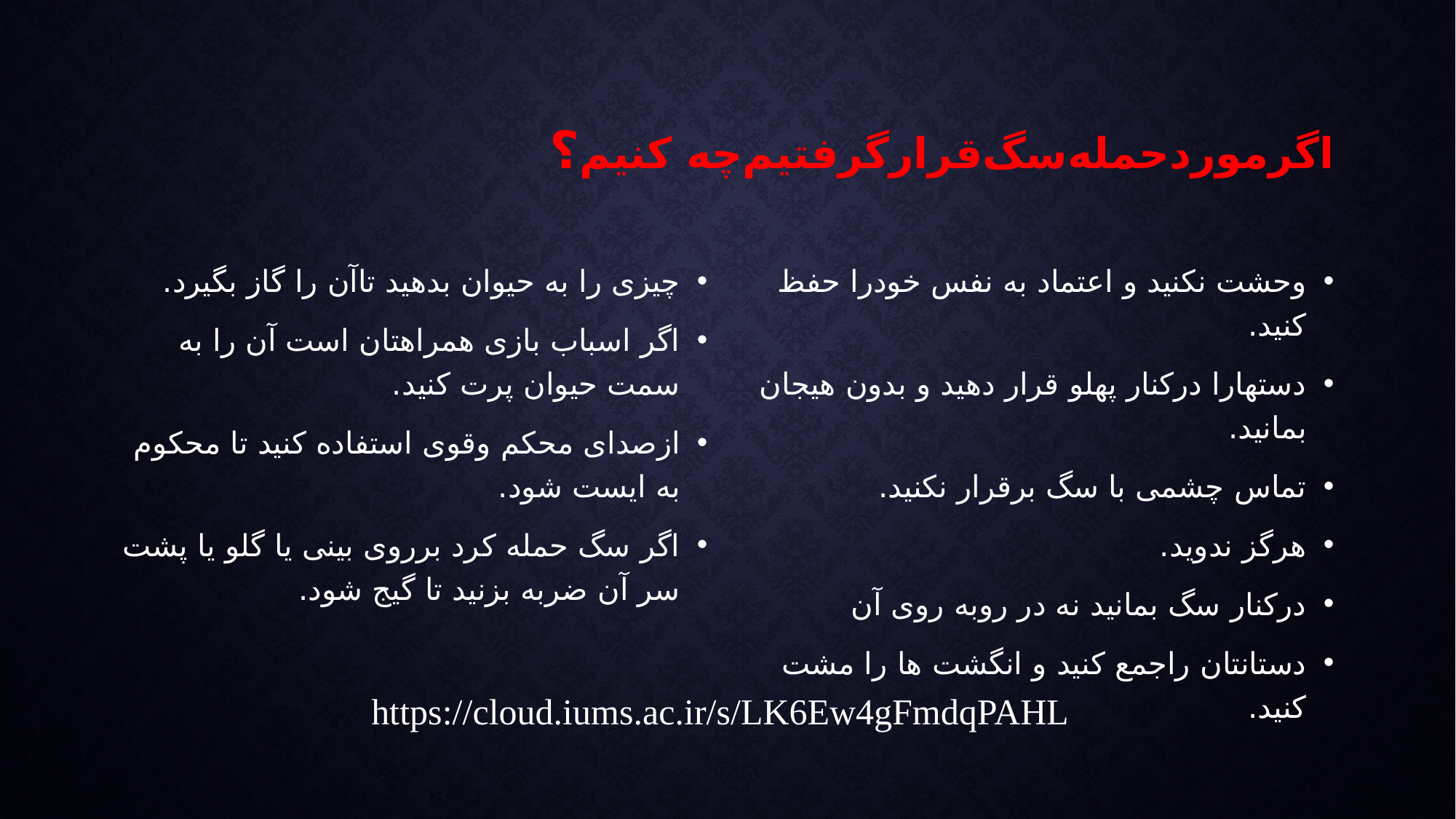

# اگرﻣﻮردﺣﻤﻠﻪسگﻗﺮارگرﻓﺘﯿﻢچه کنیم؟
چیزی را به حیوان بدهید تاآن را گاز بگیرد.
اگر اسباب بازی همراهتان است آن را به سمت حیوان پرت کنید.
ازصدای محکم وقوی استفاده کنید تا محکوم به ایست شود.
اگر سگ حمله کرد برروی بینی یا گلو یا پشت سر آن ضربه بزنید تا گیج شود.
وحشت نکنید و اعتماد به نفس خودرا حفظ کنید.
دستهارا درکنار پهلو قرار دهید و بدون هیجان بمانید.
تماس چشمی با سگ برقرار نکنید.
هرگز ندوید.
درکنار سگ بمانید نه در روبه روی آن
دستانتان راجمع کنید و انگشت ها را مشت کنید.
https://cloud.iums.ac.ir/s/LK6Ew4gFmdqPAHL